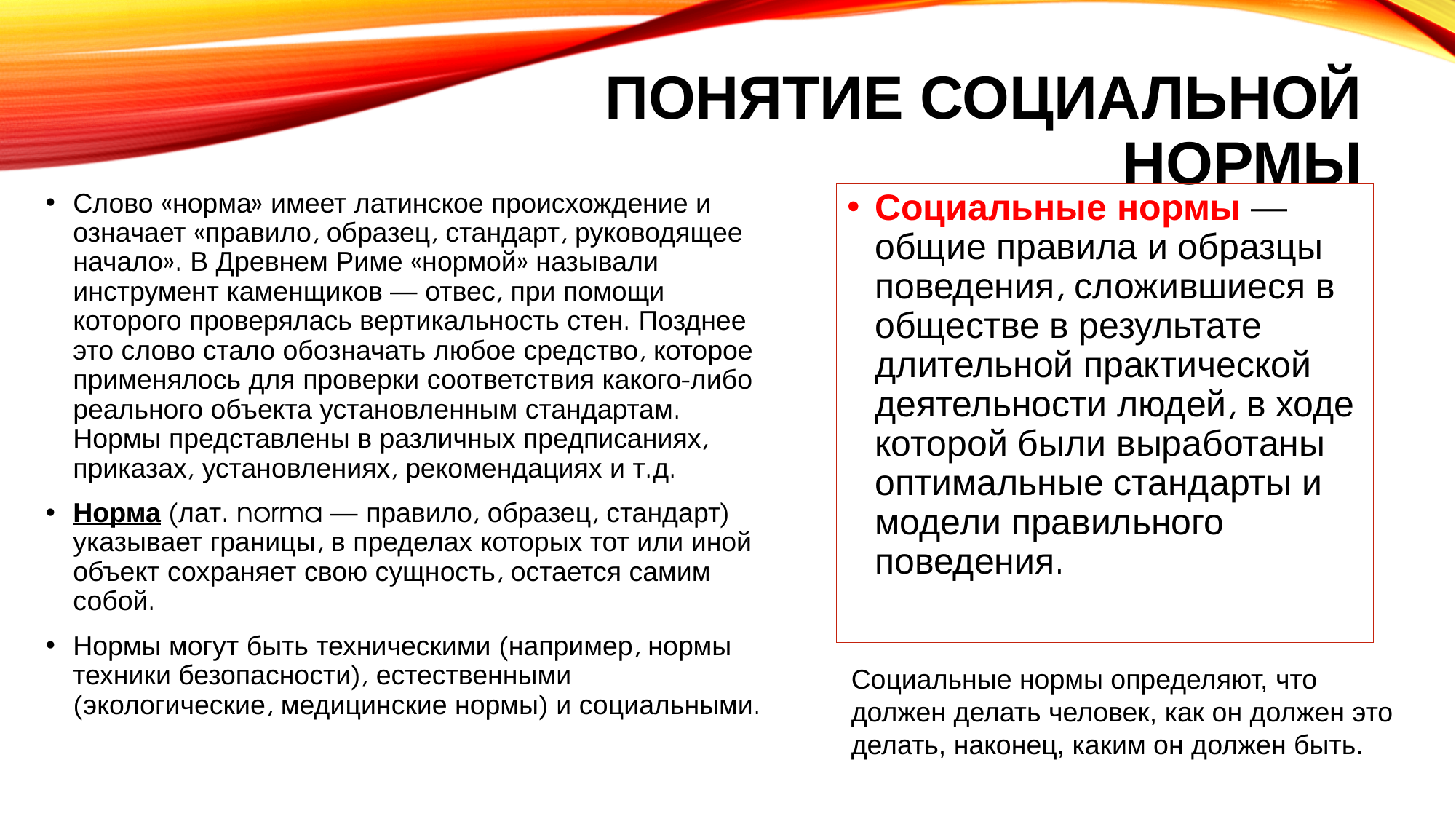

# Понятие социальной нормы
Социальные нормы — общие правила и образцы поведения, сложившиеся в обществе в результате длительной практической деятельности людей, в ходе которой были выработаны оптимальные стандарты и модели правильного поведения.
Слово «норма» имеет латинское происхождение и означает «правило, образец, стандарт, руководящее начало». В Древнем Риме «нормой» называли инструмент каменщиков — отвес, при помощи которого проверялась вертикальность стен. Позднее это слово стало обозначать любое средство, которое применялось для проверки соответствия какого-либо реального объекта установленным стандартам. Нормы представлены в различных предписаниях, приказах, установлениях, рекомендациях и т.д.
Норма (лат. norma — правило, образец, стандарт) указывает границы, в пределах которых тот или иной объект сохраняет свою сущность, остается самим собой.
Нормы могут быть техническими (например, нормы техники безопасности), естественными (экологические, медицинские нормы) и социальными.
Социальные нормы определяют, что должен делать человек, как он должен это делать, наконец, каким он должен быть.